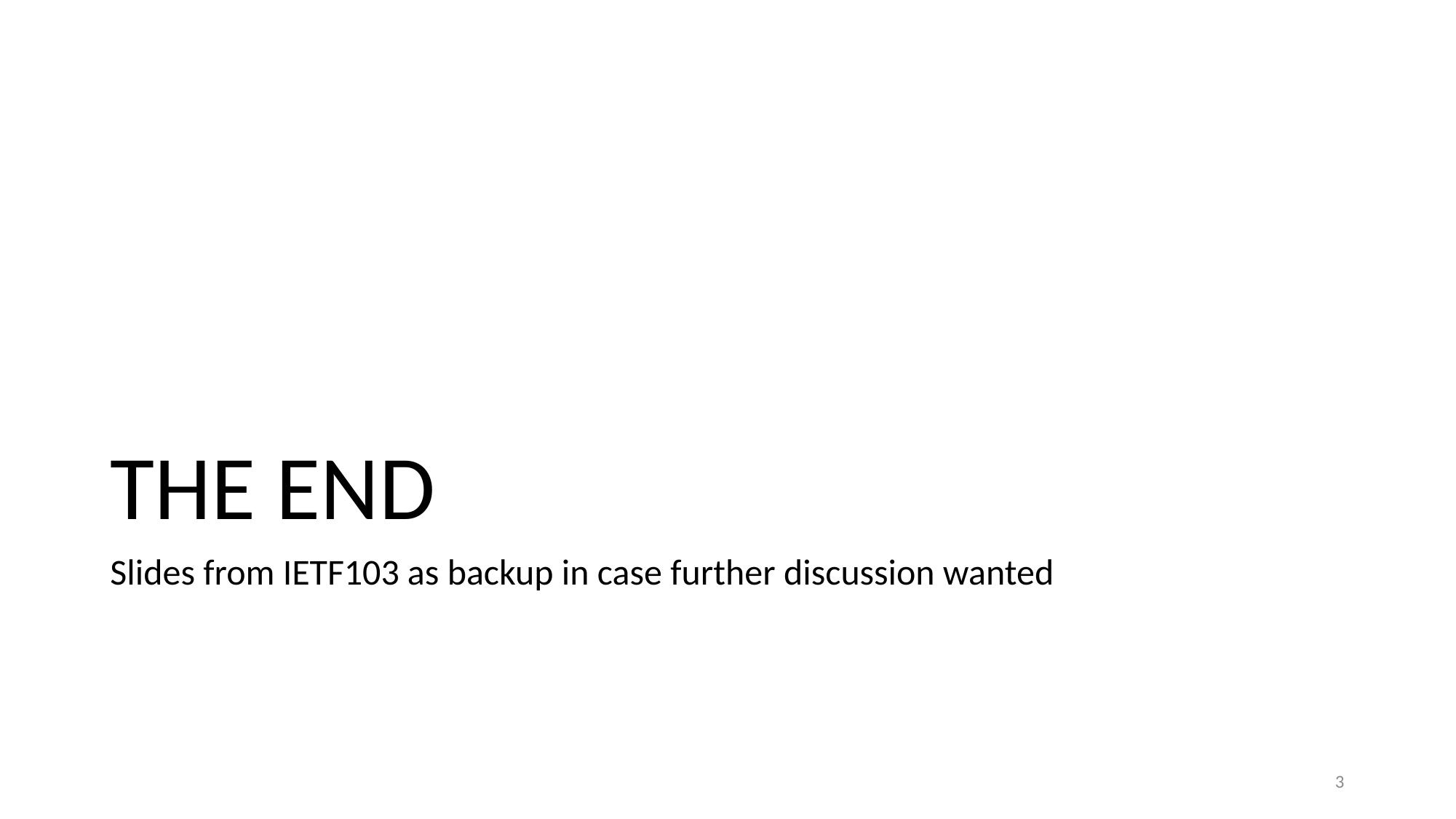

# THE END
Slides from IETF103 as backup in case further discussion wanted
3